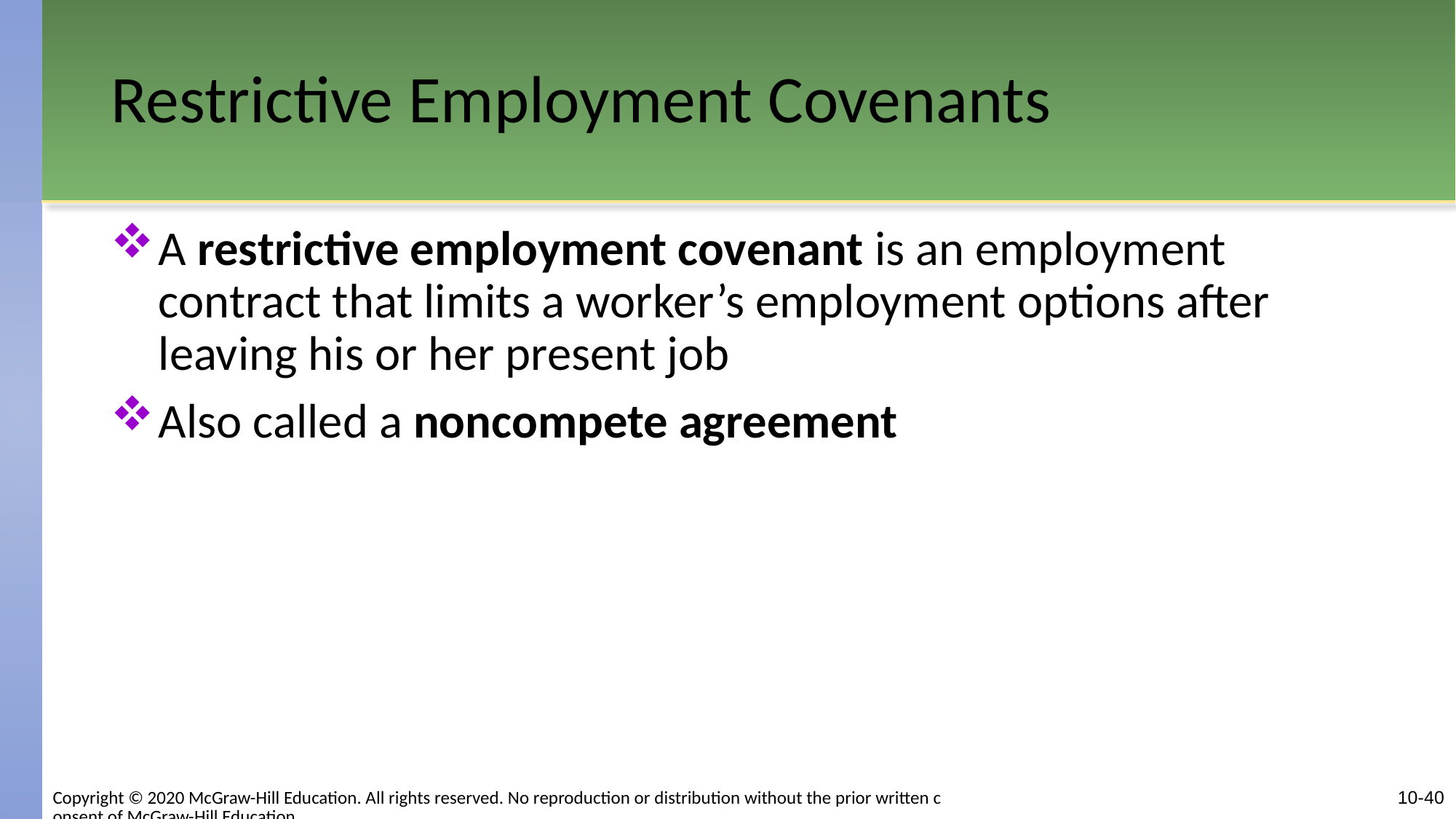

# Restrictive Employment Covenants
A restrictive employment covenant is an employment contract that limits a worker’s employment options after leaving his or her present job
Also called a noncompete agreement

Copyright © 2020 McGraw-Hill Education. All rights reserved. No reproduction or distribution without the prior written consent of McGraw-Hill Education.
10-40